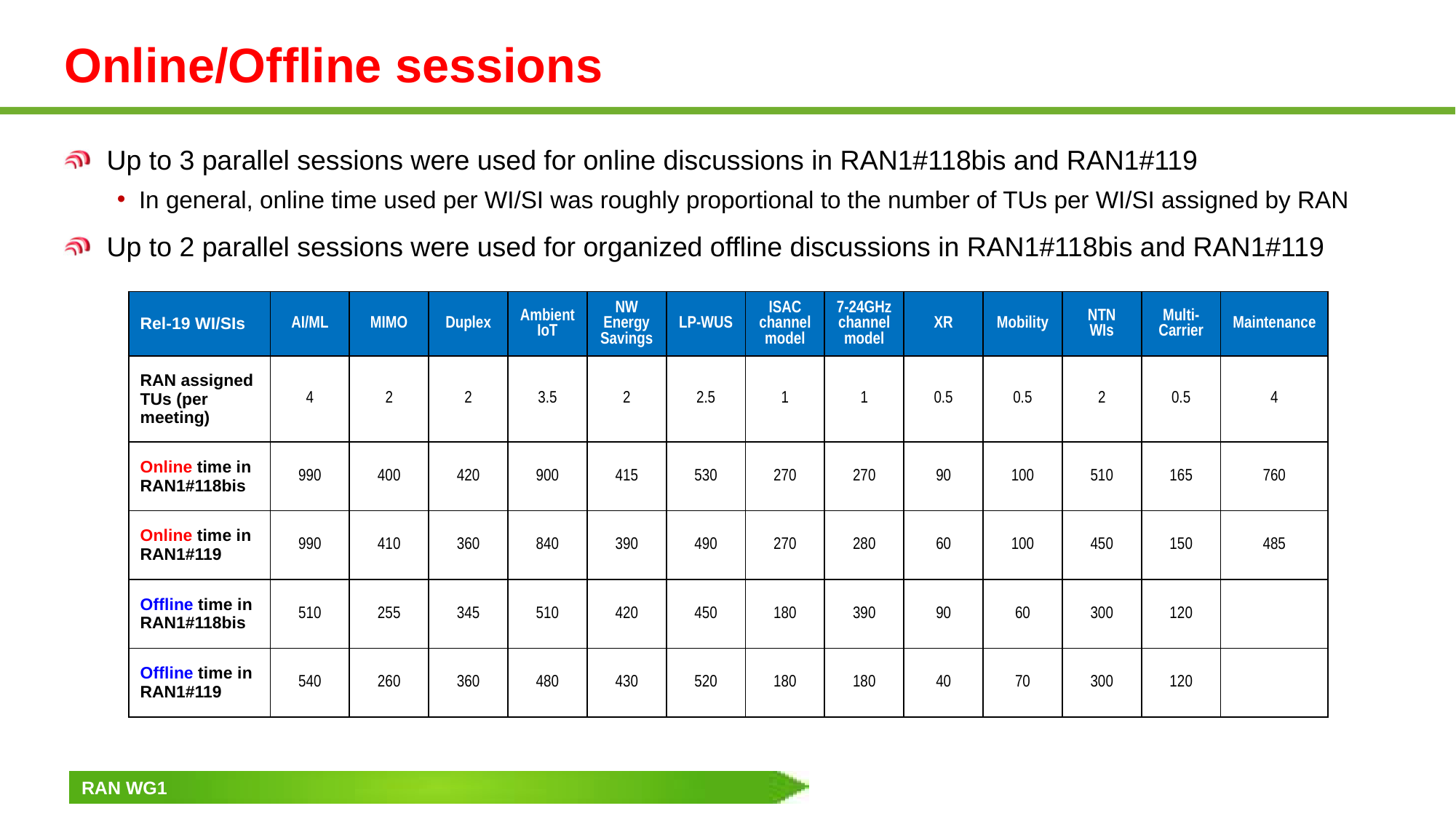

# Online/Offline sessions
Up to 3 parallel sessions were used for online discussions in RAN1#118bis and RAN1#119
In general, online time used per WI/SI was roughly proportional to the number of TUs per WI/SI assigned by RAN
Up to 2 parallel sessions were used for organized offline discussions in RAN1#118bis and RAN1#119

| Rel-19 WI/SIs | AI/ML | MIMO | Duplex | Ambient IoT | NW Energy Savings | LP-WUS | ISAC channel model | 7-24GHz channel model | XR | Mobility | NTN WIs | Multi-Carrier | Maintenance |
| --- | --- | --- | --- | --- | --- | --- | --- | --- | --- | --- | --- | --- | --- |
| RAN assigned TUs (per meeting) | 4 | 2 | 2 | 3.5 | 2 | 2.5 | 1 | 1 | 0.5 | 0.5 | 2 | 0.5 | 4 |
| Online time in RAN1#118bis | 990 | 400 | 420 | 900 | 415 | 530 | 270 | 270 | 90 | 100 | 510 | 165 | 760 |
| Online time in RAN1#119 | 990 | 410 | 360 | 840 | 390 | 490 | 270 | 280 | 60 | 100 | 450 | 150 | 485 |
| Offline time in RAN1#118bis | 510 | 255 | 345 | 510 | 420 | 450 | 180 | 390 | 90 | 60 | 300 | 120 |  |
| Offline time in RAN1#119 | 540 | 260 | 360 | 480 | 430 | 520 | 180 | 180 | 40 | 70 | 300 | 120 |  |